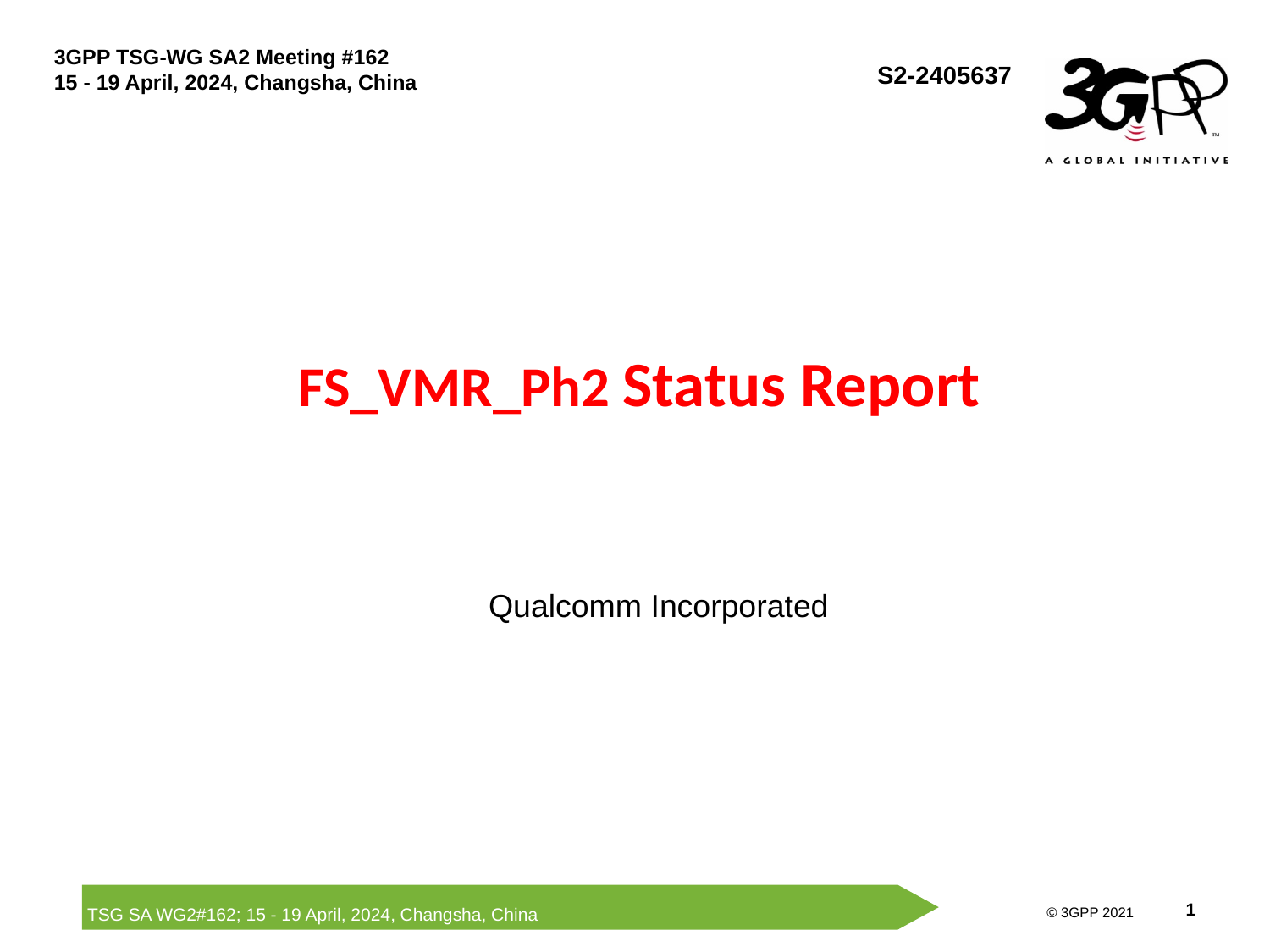

S2-2405637
# FS_VMR_Ph2 Status Report
Qualcomm Incorporated